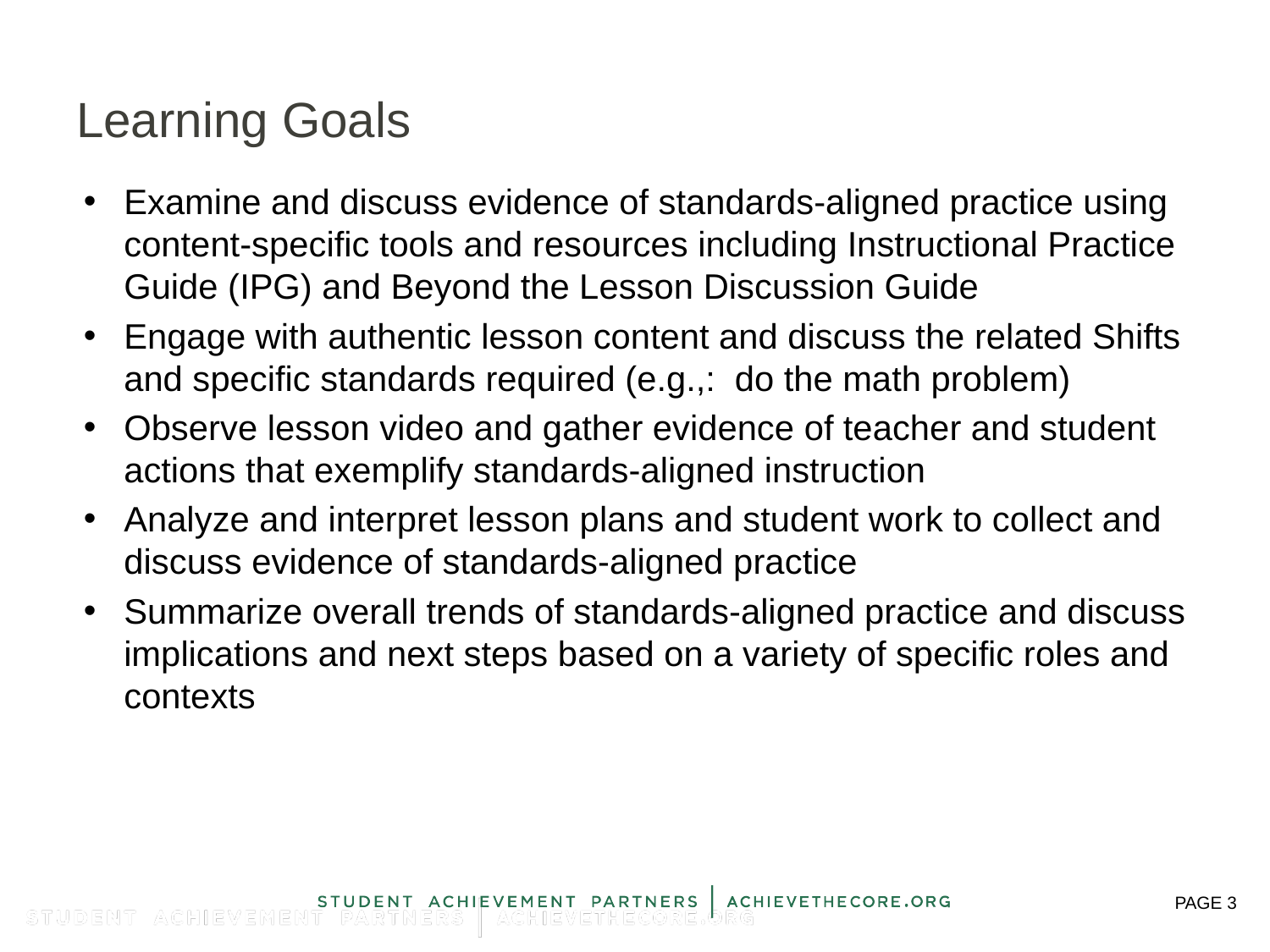

# Learning Goals
Examine and discuss evidence of standards-aligned practice using content-specific tools and resources including Instructional Practice Guide (IPG) and Beyond the Lesson Discussion Guide
Engage with authentic lesson content and discuss the related Shifts and specific standards required (e.g.,:  do the math problem)
Observe lesson video and gather evidence of teacher and student actions that exemplify standards-aligned instruction
Analyze and interpret lesson plans and student work to collect and discuss evidence of standards-aligned practice
Summarize overall trends of standards-aligned practice and discuss implications and next steps based on a variety of specific roles and contexts